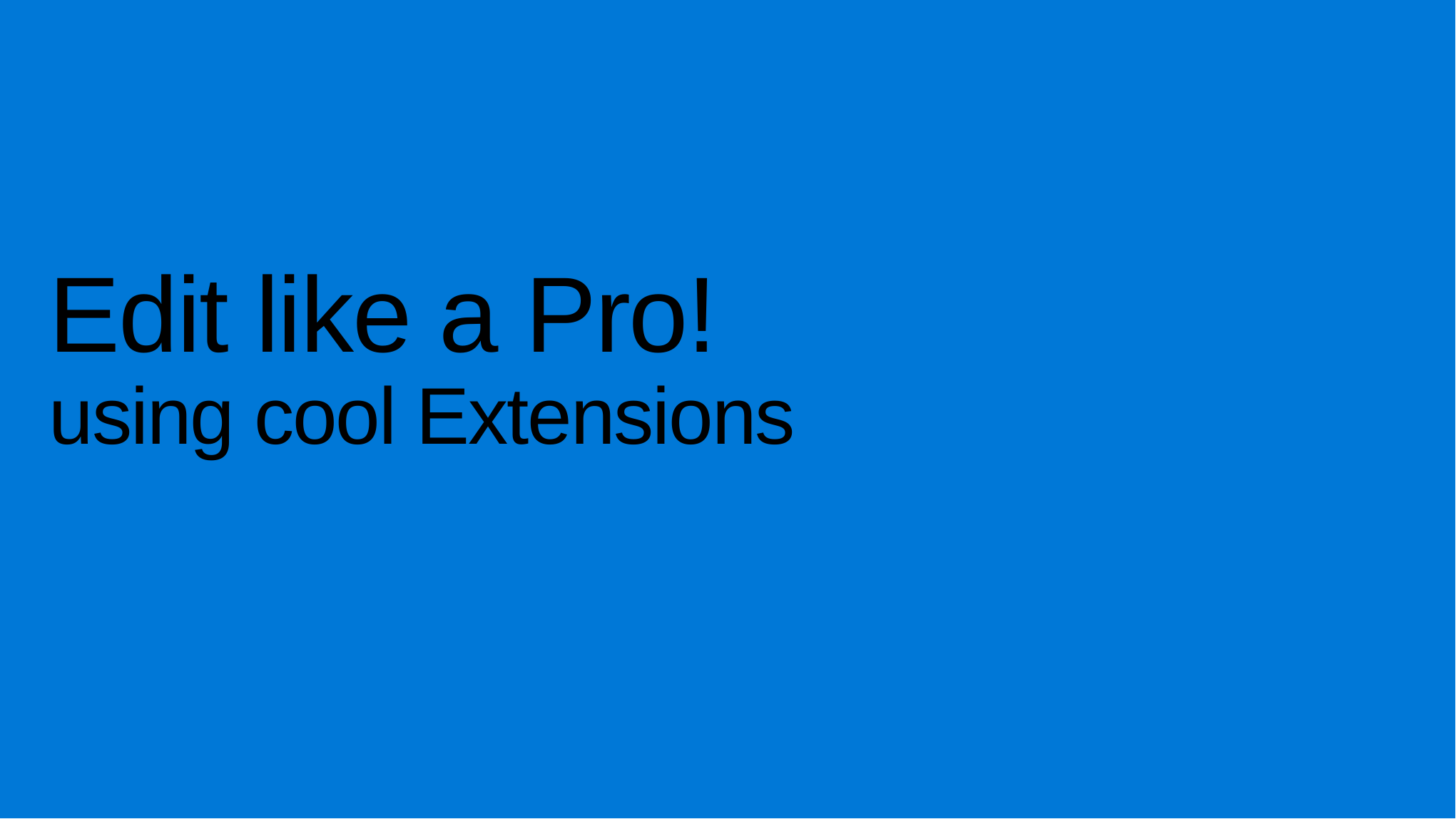

# Edit like a Pro! using cool Extensions